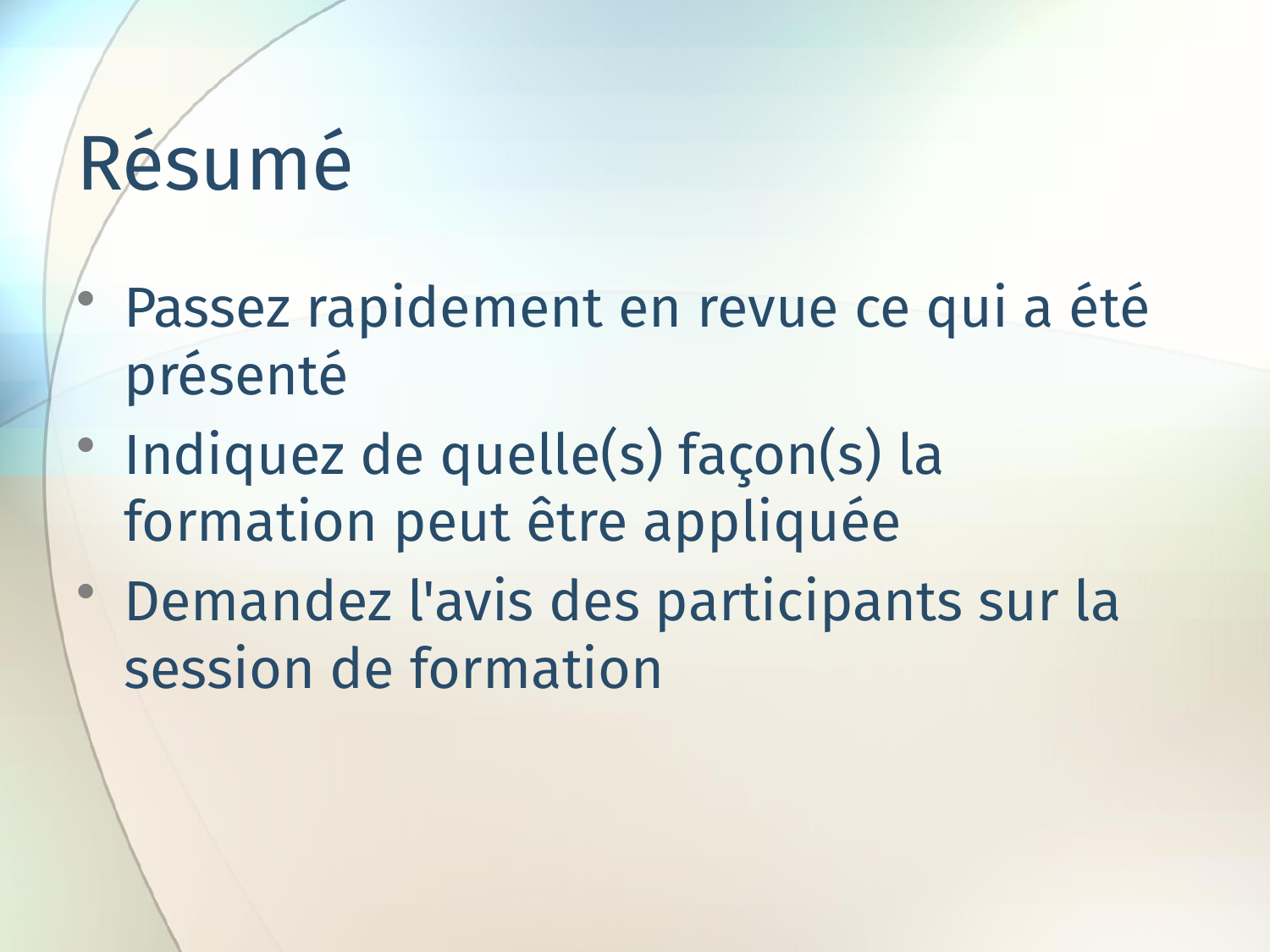

# Résumé
Passez rapidement en revue ce qui a été présenté
Indiquez de quelle(s) façon(s) la formation peut être appliquée
Demandez l'avis des participants sur la session de formation